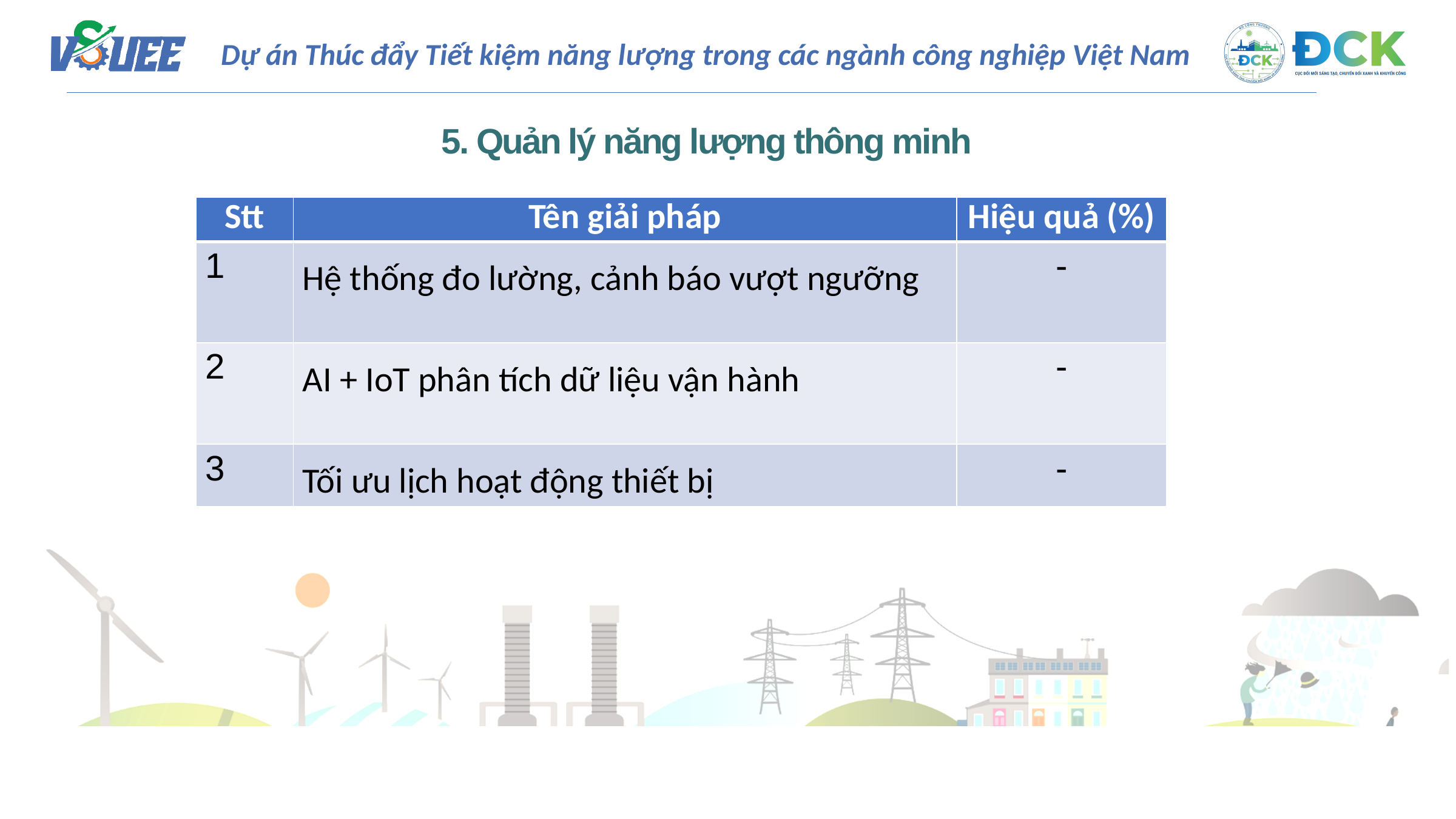

5. Quản lý năng lượng thông minh

| Stt | Tên giải pháp | Hiệu quả (%) |
| --- | --- | --- |
| 1 | Hệ thống đo lường, cảnh báo vượt ngưỡng | - |
| 2 | AI + IoT phân tích dữ liệu vận hành | - |
| 3 | Tối ưu lịch hoạt động thiết bị | - |